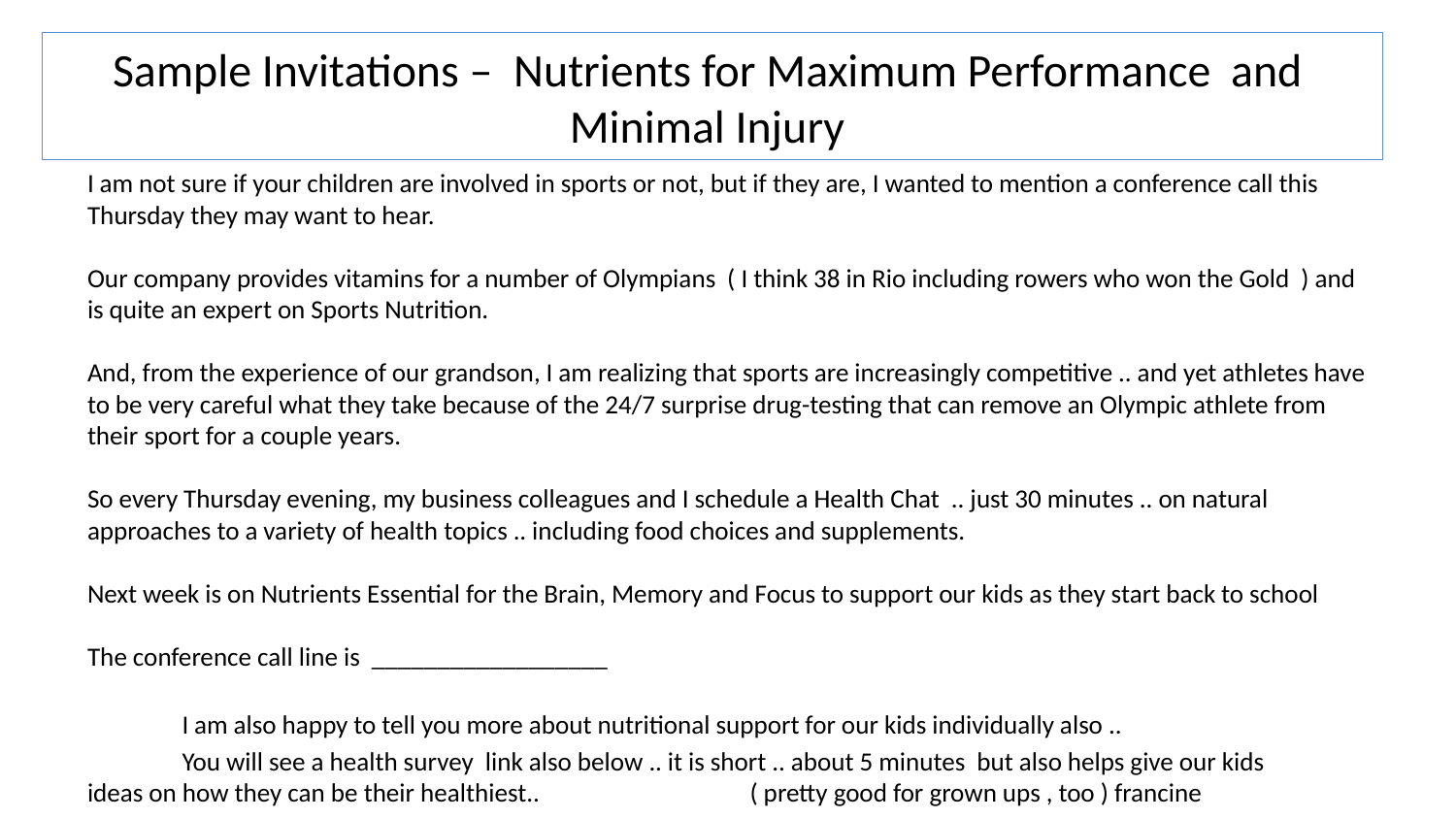

# Sample Invitations –  Nutrients for Maximum Performance 					and  Minimal Injury
I am not sure if your children are involved in sports or not, but if they are, I wanted to mention a conference call this Thursday they may want to hear.
Our company provides vitamins for a number of Olympians  ( I think 38 in Rio including rowers who won the Gold  ) and is quite an expert on Sports Nutrition. 
And, from the experience of our grandson, I am realizing that sports are increasingly competitive .. and yet athletes have to be very careful what they take because of the 24/7 surprise drug-testing that can remove an Olympic athlete from their sport for a couple years.
So every Thursday evening, my business colleagues and I schedule a Health Chat  .. just 30 minutes .. on natural approaches to a variety of health topics .. including food choices and supplements.
Next week is on Nutrients Essential for the Brain, Memory and Focus to support our kids as they start back to school
The conference call line is  __________________
	I am also happy to tell you more about nutritional support for our kids individually also ..
	You will see a health survey  link also below .. it is short .. about 5 minutes  but also helps give our kids 	ideas on how they can be their healthiest..			( pretty good for grown ups , too ) francine